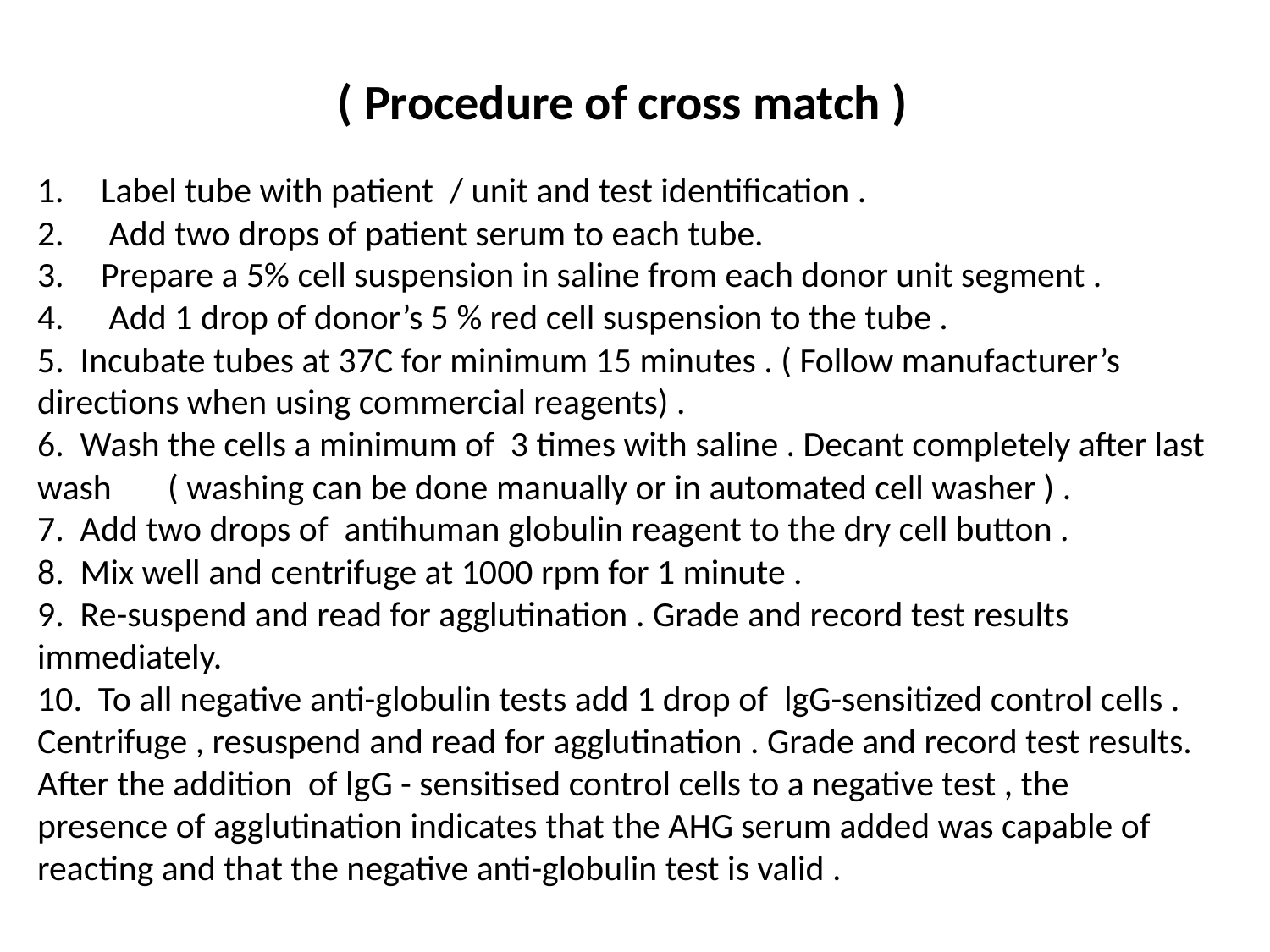

( Procedure of cross match )

Label tube with patient  / unit and test identification .
 Add two drops of patient serum to each tube.
Prepare a 5% cell suspension in saline from each donor unit segment .
 Add 1 drop of donor’s 5 % red cell suspension to the tube .
5.  Incubate tubes at 37C for minimum 15 minutes . ( Follow manufacturer’s directions when using commercial reagents) .
6.  Wash the cells a minimum of  3 times with saline . Decant completely after last wash       ( washing can be done manually or in automated cell washer ) .
7.  Add two drops of  antihuman globulin reagent to the dry cell button .
8.  Mix well and centrifuge at 1000 rpm for 1 minute .
9.  Re-suspend and read for agglutination . Grade and record test results immediately.
10.  To all negative anti-globulin tests add 1 drop of  lgG-sensitized control cells . Centrifuge , resuspend and read for agglutination . Grade and record test results. After the addition  of lgG - sensitised control cells to a negative test , the presence of agglutination indicates that the AHG serum added was capable of reacting and that the negative anti-globulin test is valid .